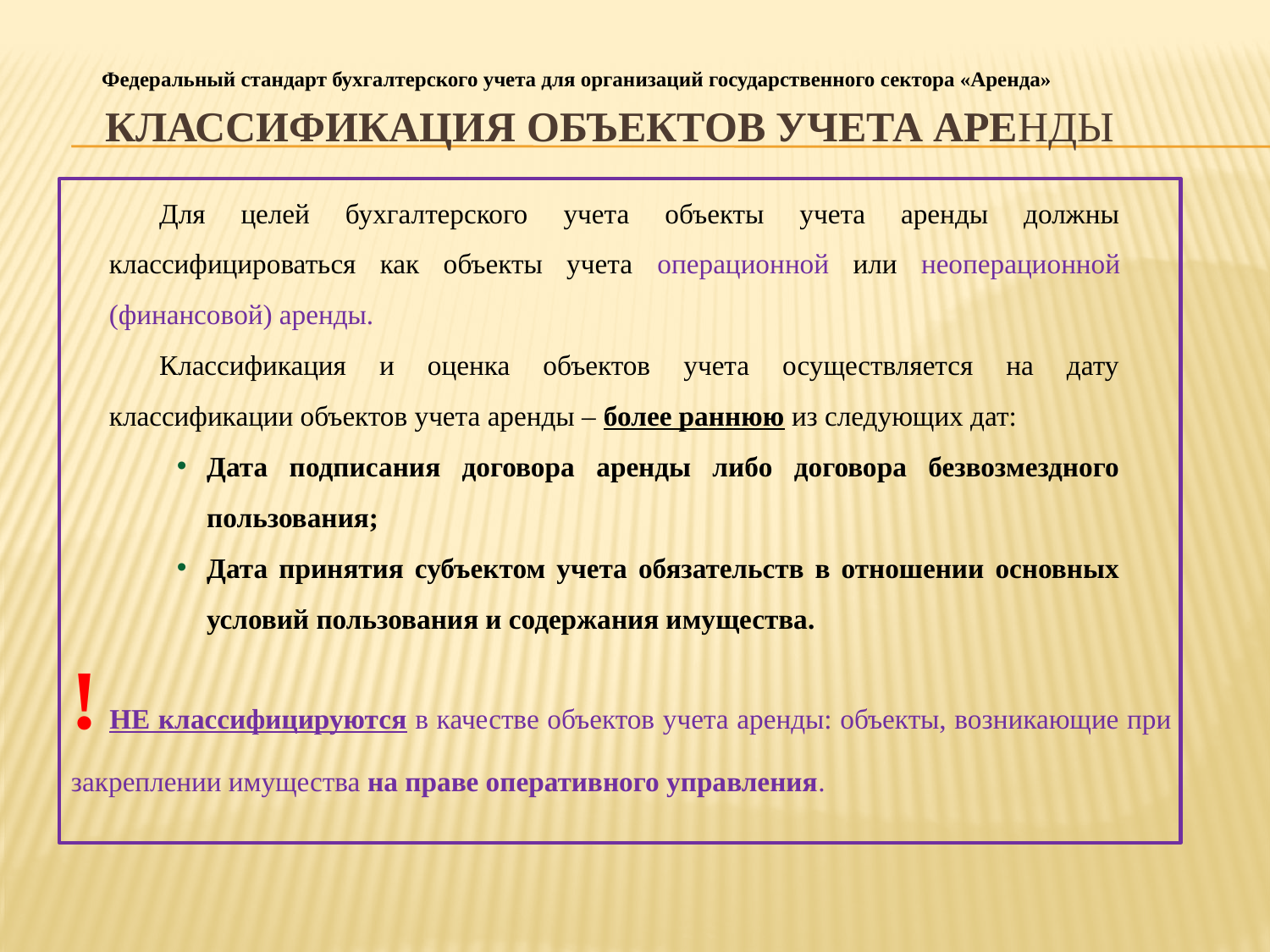

Федеральный стандарт бухгалтерского учета для организаций государственного сектора «Аренда»
# Классификация объектов учета аренды
	Для целей бухгалтерского учета объекты учета аренды должны классифицироваться как объекты учета операционной или неоперационной (финансовой) аренды.
	Классификация и оценка объектов учета осуществляется на дату классификации объектов учета аренды – более раннюю из следующих дат:
Дата подписания договора аренды либо договора безвозмездного пользования;
Дата принятия субъектом учета обязательств в отношении основных условий пользования и содержания имущества.

! НЕ классифицируются в качестве объектов учета аренды: объекты, возникающие при закреплении имущества на праве оперативного управления.